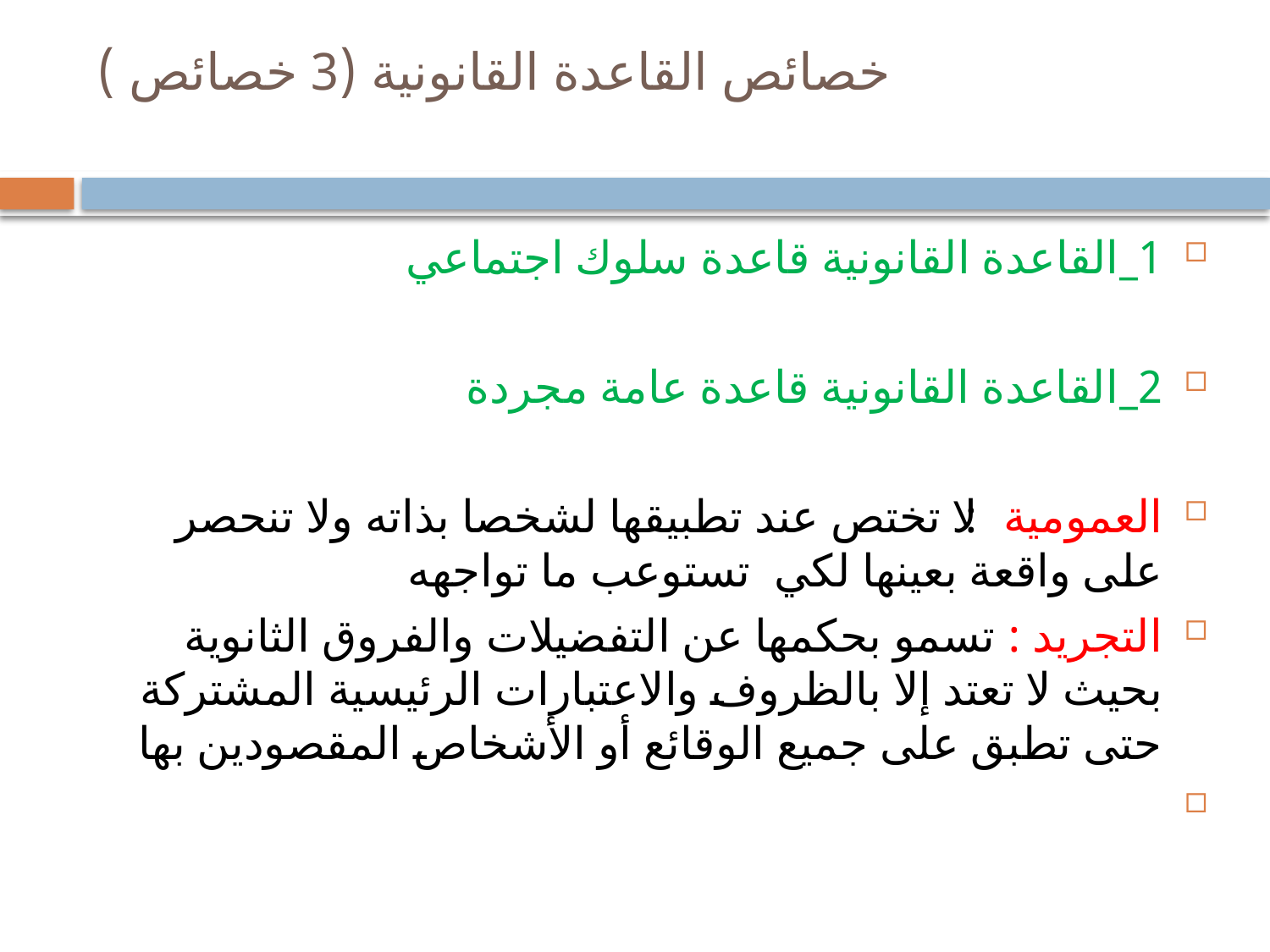

# خصائص القاعدة القانونية (3 خصائص )
1_القاعدة القانونية قاعدة سلوك اجتماعي

2_القاعدة القانونية قاعدة عامة مجردة

العمومية: لا تختص عند تطبيقها لشخصا بذاته ولا تنحصر على واقعة بعينها لكي  تستوعب ما تواجهه
التجريد : تسمو بحكمها عن التفضيلات والفروق الثانوية بحيث لا تعتد إلا بالظروف والاعتبارات الرئيسية المشتركة حتى تطبق على جميع الوقائع أو الأشخاص المقصودين بها